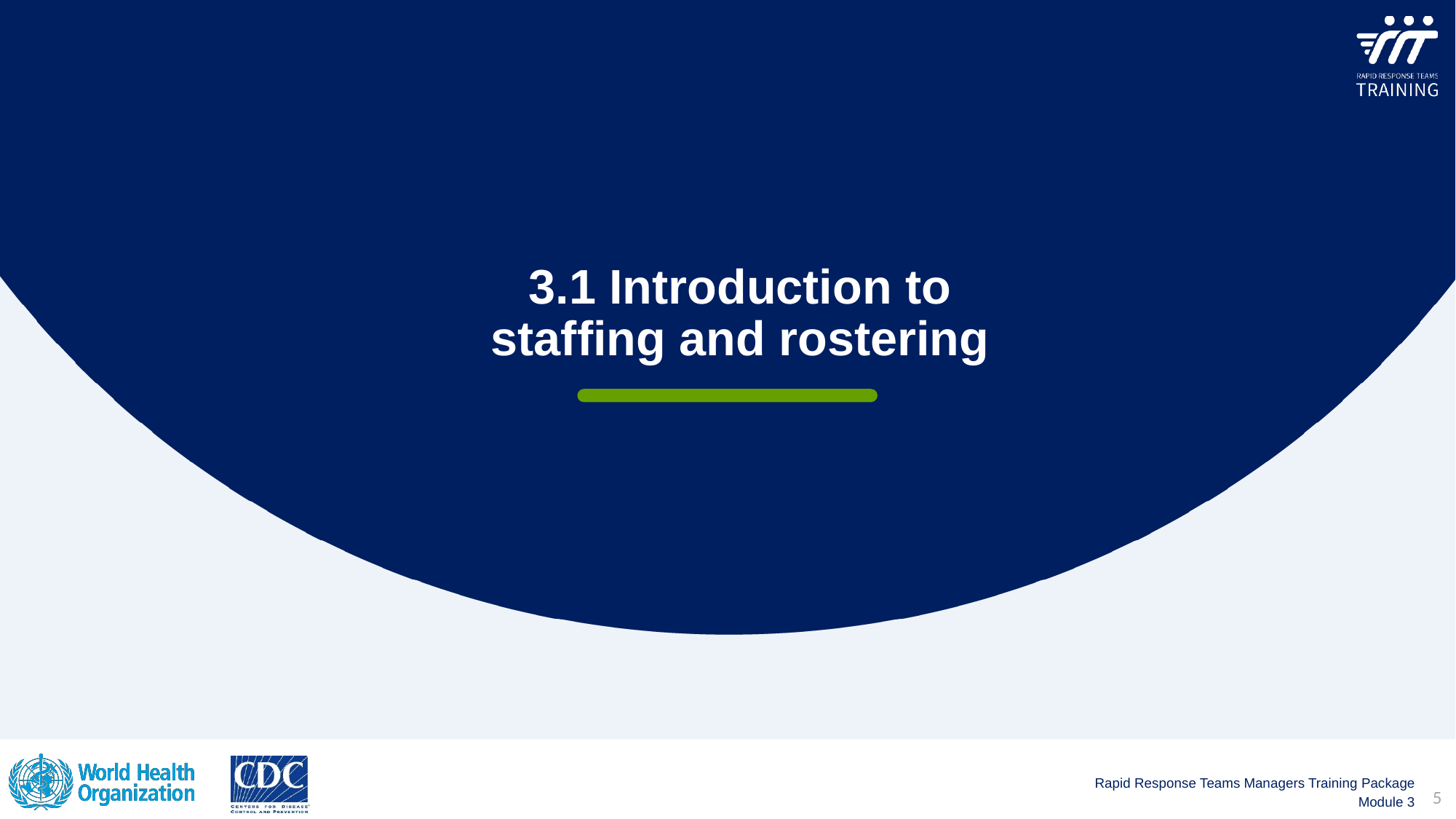

3.1 Introduction to
staffing and rostering
5